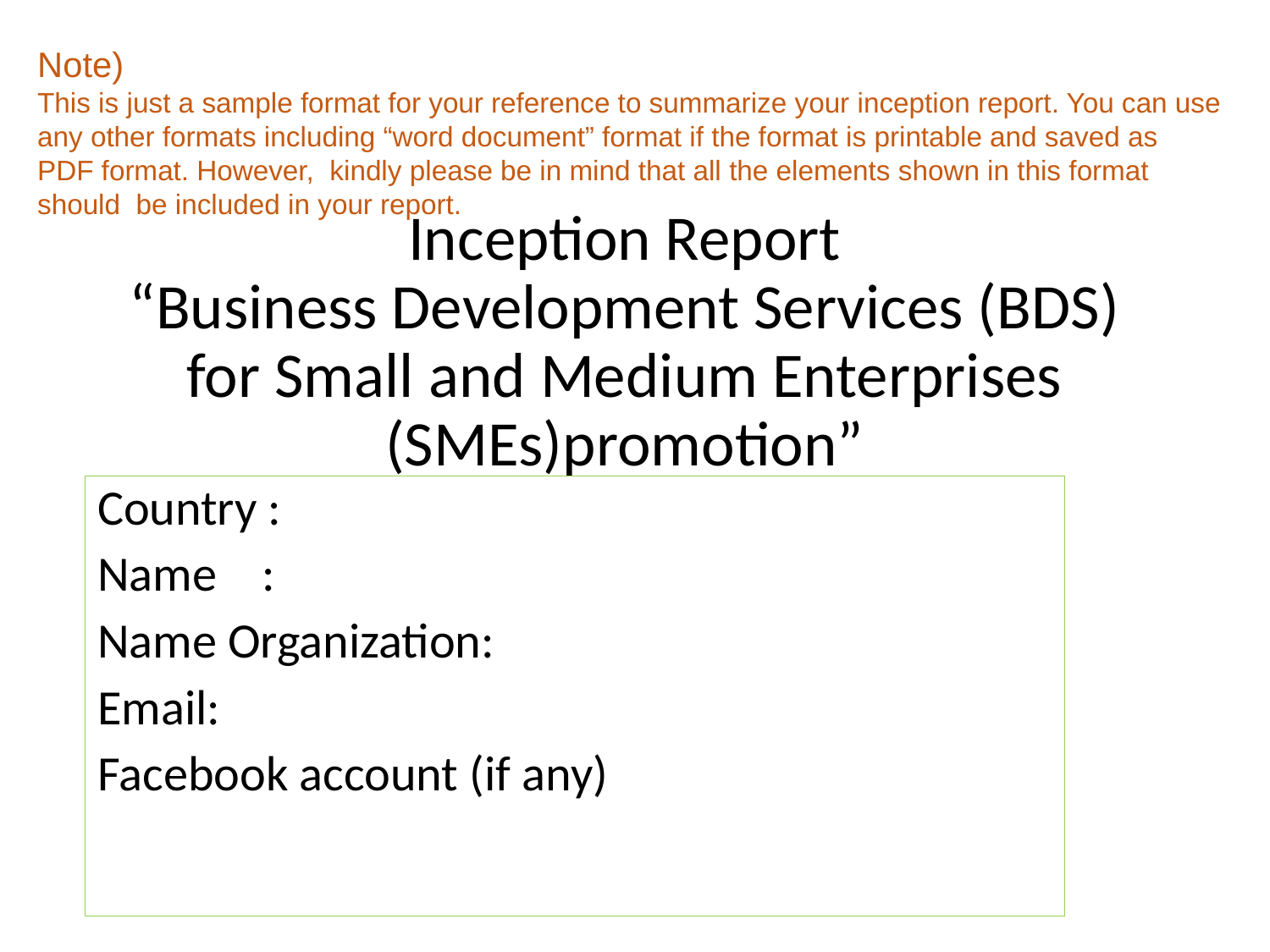

Note)
This is just a sample format for your reference to summarize your inception report. You can use any other formats including “word document” format if the format is printable and saved as PDF format. However,  kindly please be in mind that all the elements shown in this format should  be included in your report.
# Inception Report “Business Development Services (BDS) for Small and Medium Enterprises (SMEs)promotion”
Country :
Name    :
Name Organization:
Email:
Facebook account (if any)